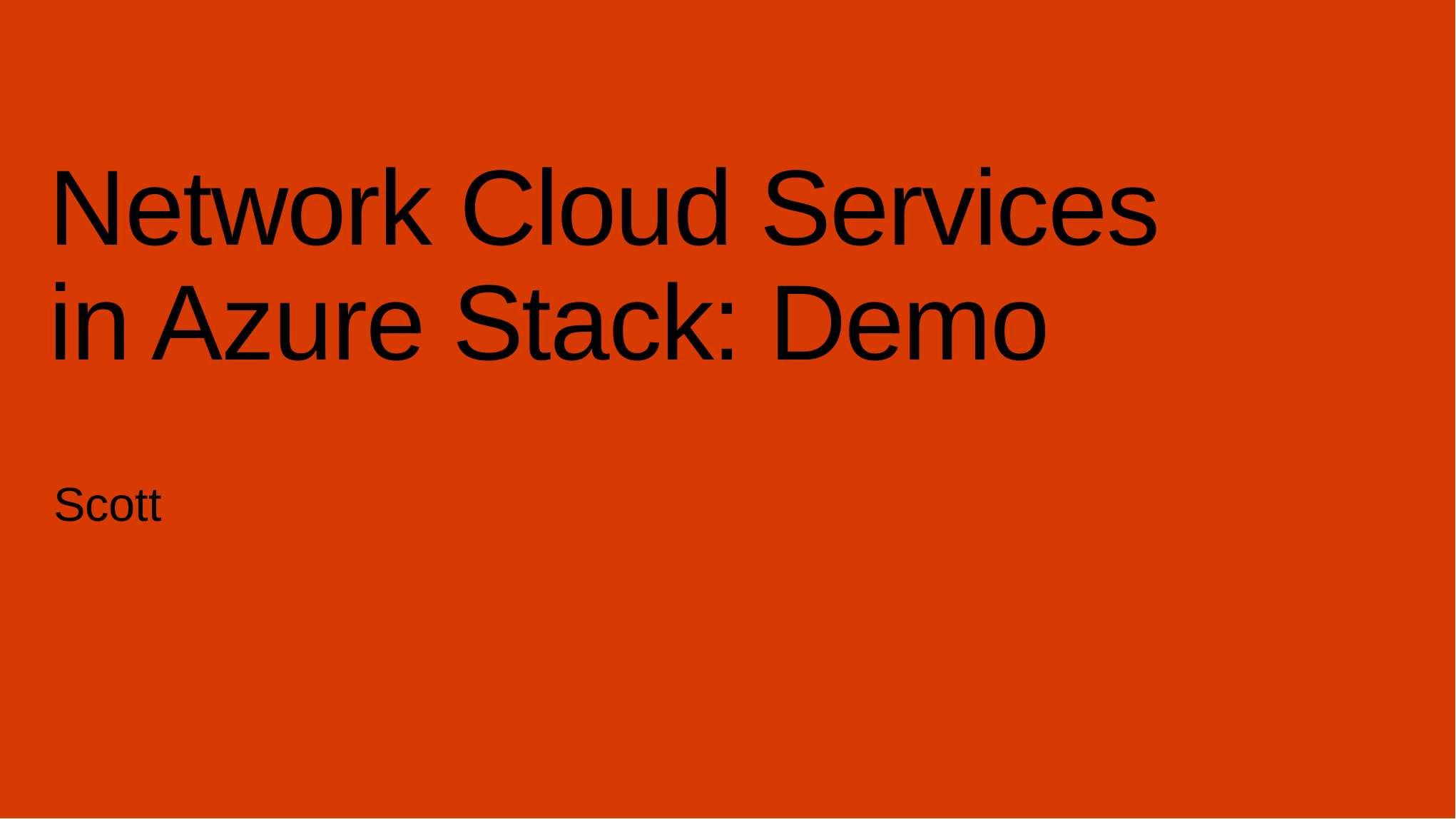

# Network Cloud Services in Azure Stack: Demo
Scott